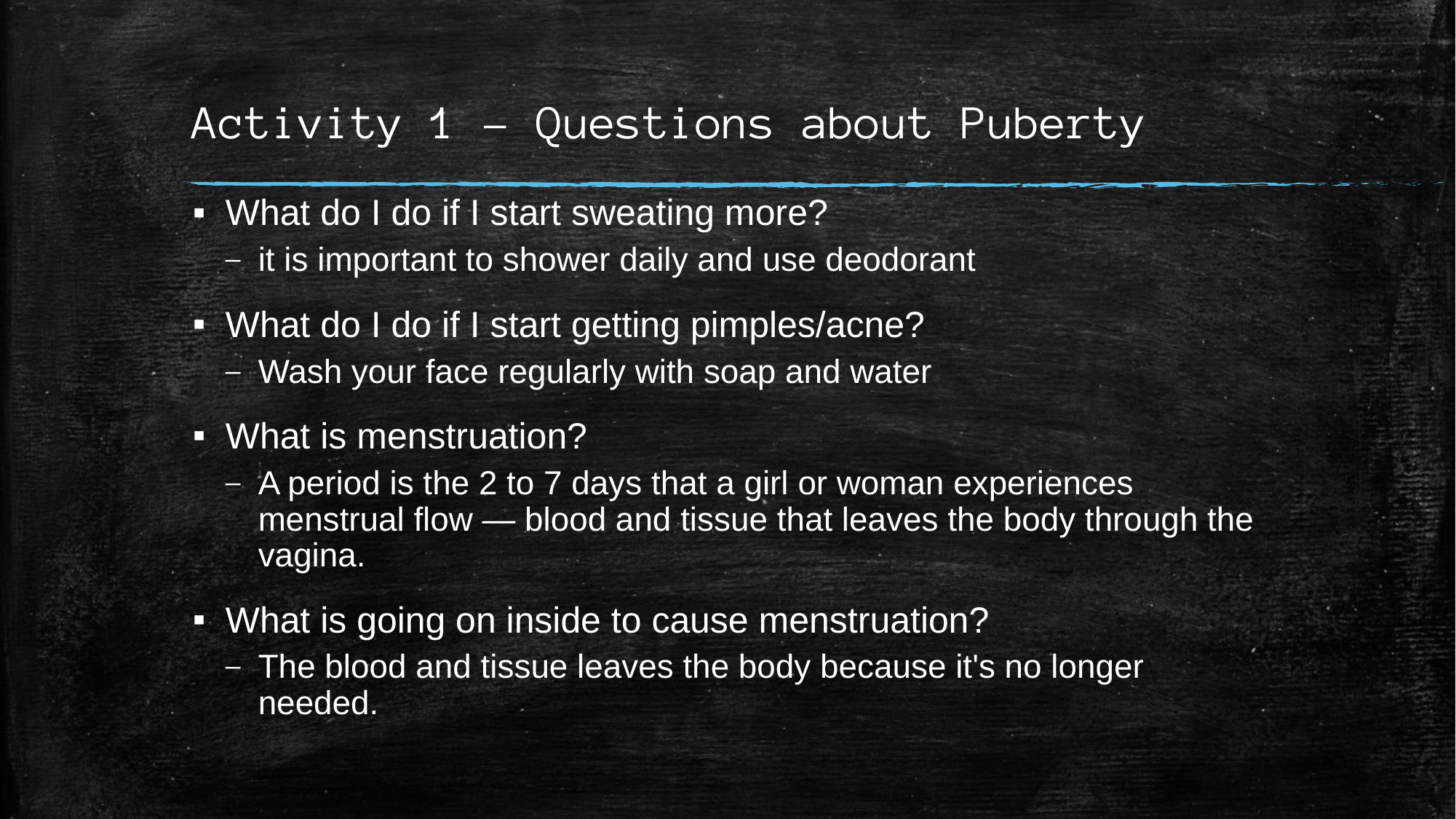

# Activity 1 – Questions about Puberty
What do I do if I start sweating more?
it is important to shower daily and use deodorant
What do I do if I start getting pimples/acne?
Wash your face regularly with soap and water
What is menstruation?
A period is the 2 to 7 days that a girl or woman experiences menstrual flow — blood and tissue that leaves the body through the vagina.
What is going on inside to cause menstruation?
The blood and tissue leaves the body because it's no longer needed.